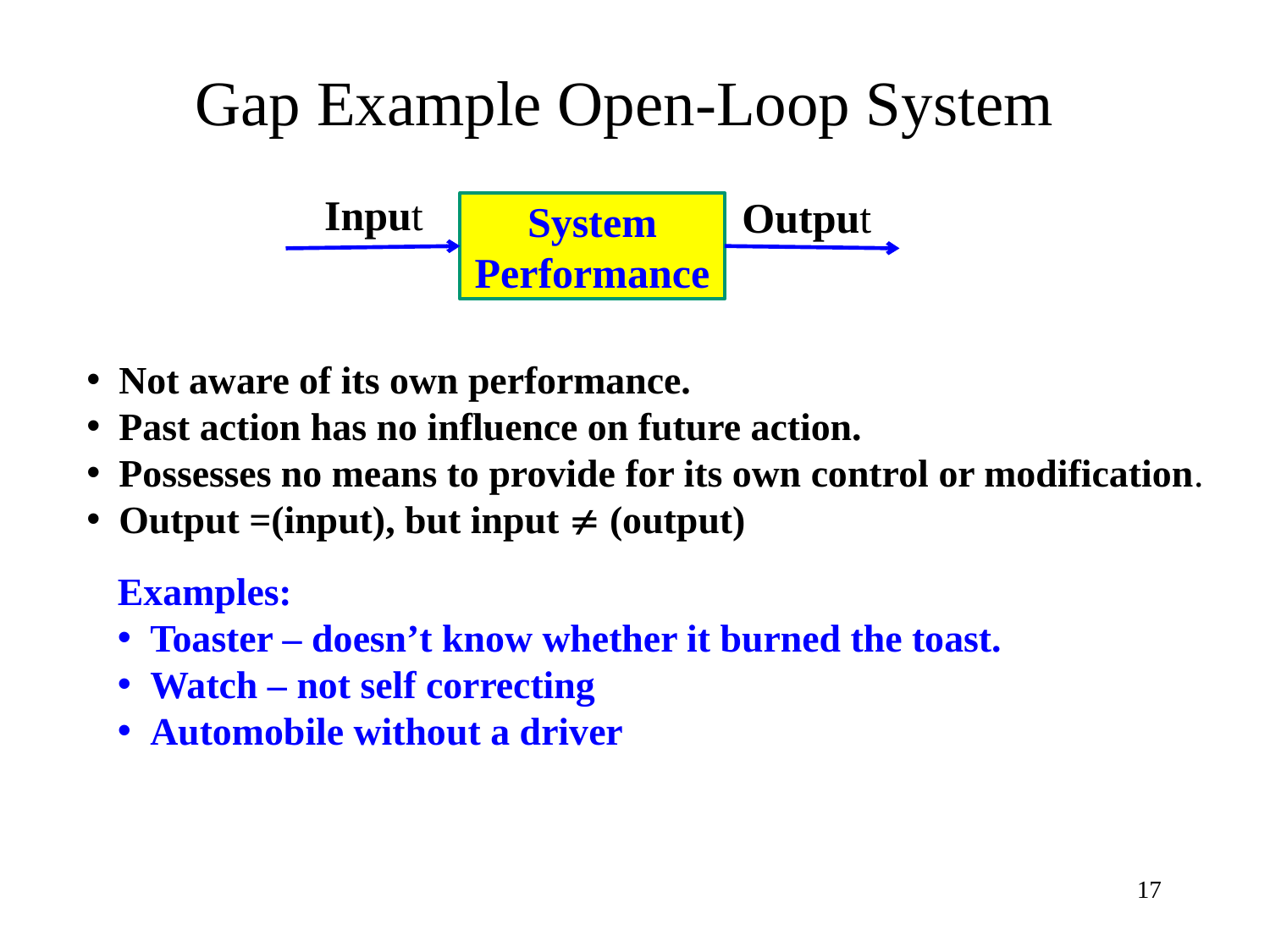

# Gap Example Open-Loop System
Input
Output
System
Performance
Not aware of its own performance.
Past action has no influence on future action.
Possesses no means to provide for its own control or modification.
Output =(input), but input ≠ (output)

Examples:
Toaster – doesn’t know whether it burned the toast.
Watch – not self correcting
Automobile without a driver
17